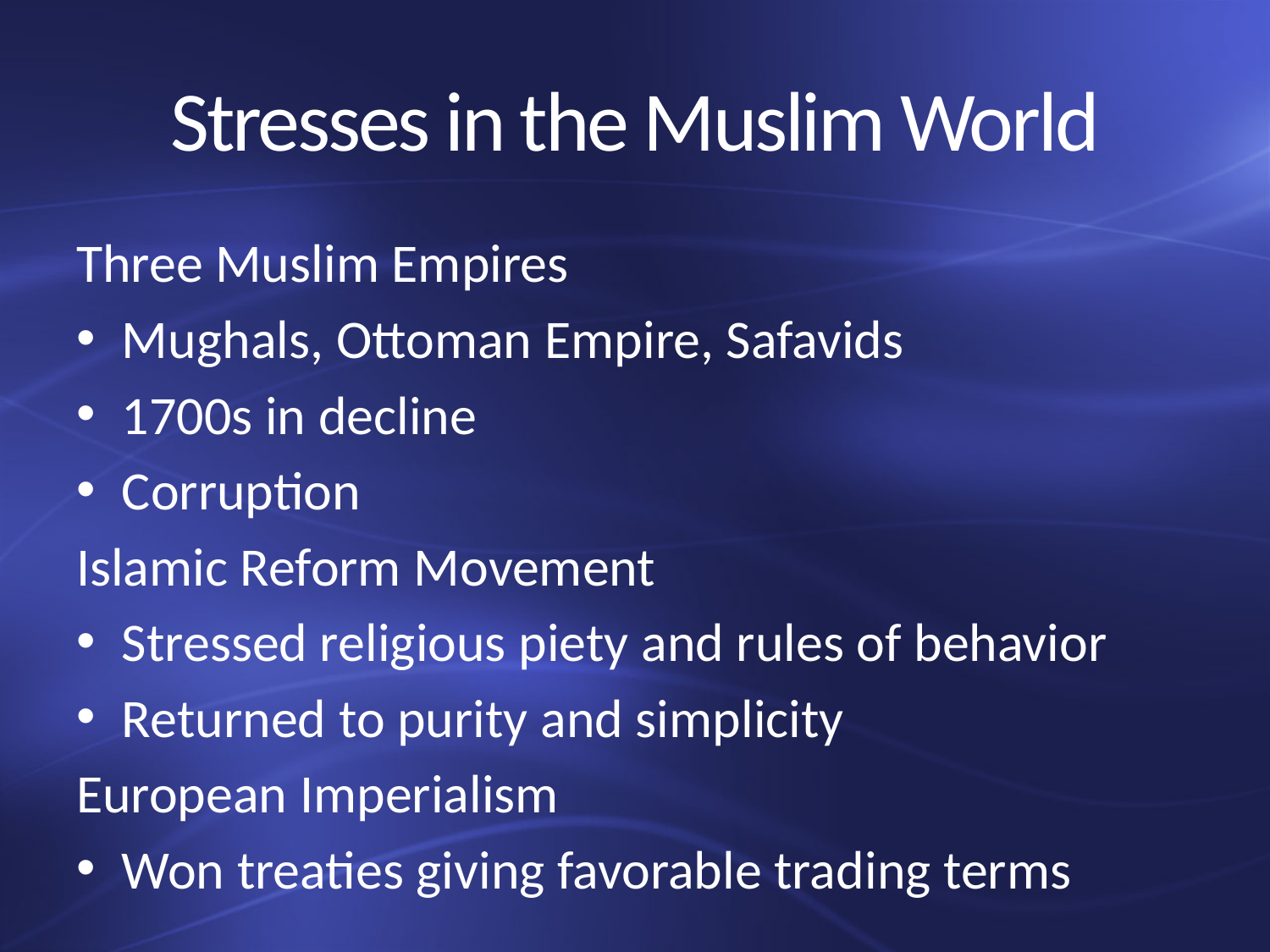

# Stresses in the Muslim World
Three Muslim Empires
Mughals, Ottoman Empire, Safavids
1700s in decline
Corruption
Islamic Reform Movement
Stressed religious piety and rules of behavior
Returned to purity and simplicity
European Imperialism
Won treaties giving favorable trading terms